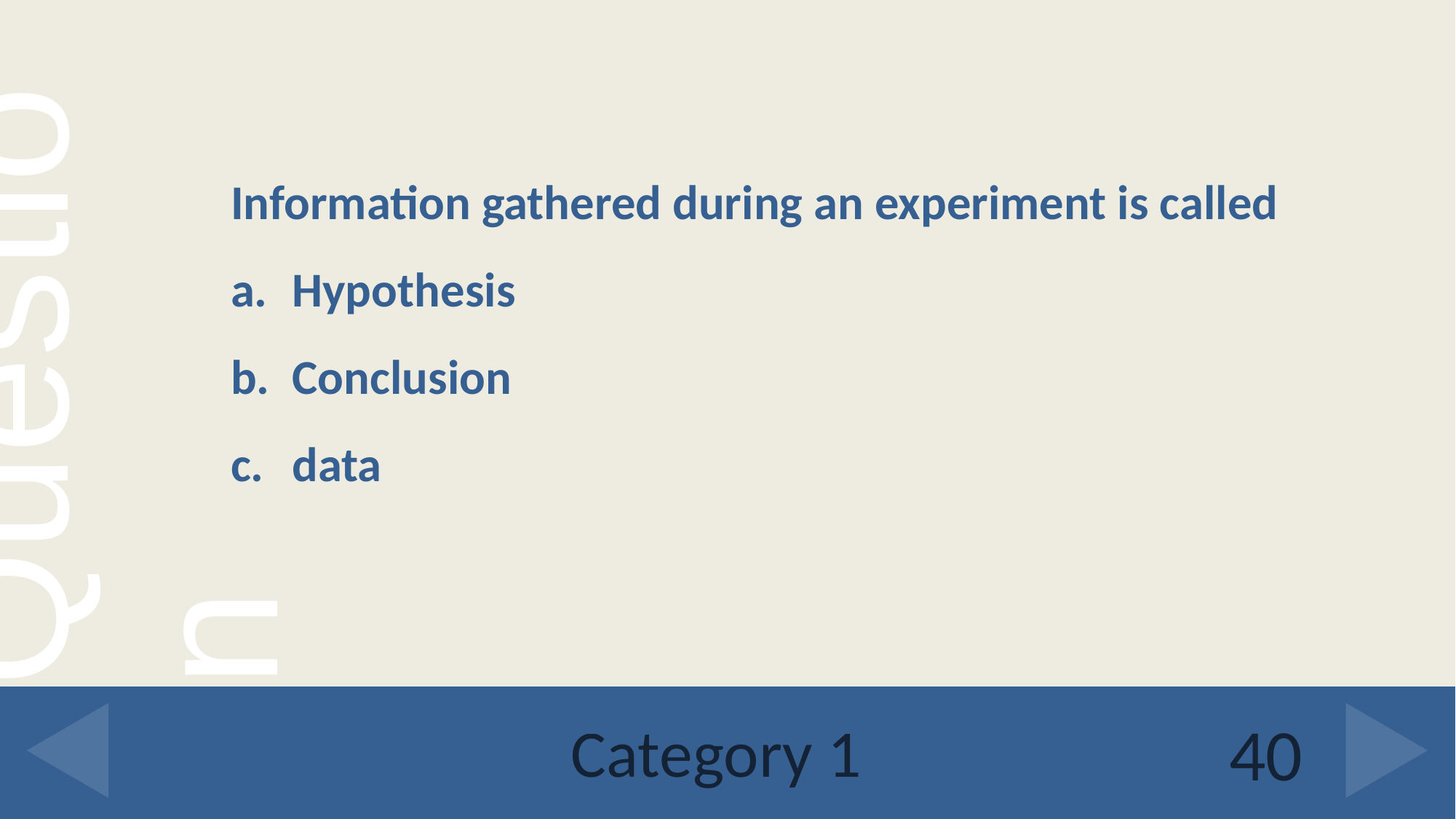

Information gathered during an experiment is called
Hypothesis
Conclusion
data

# Category 1
40